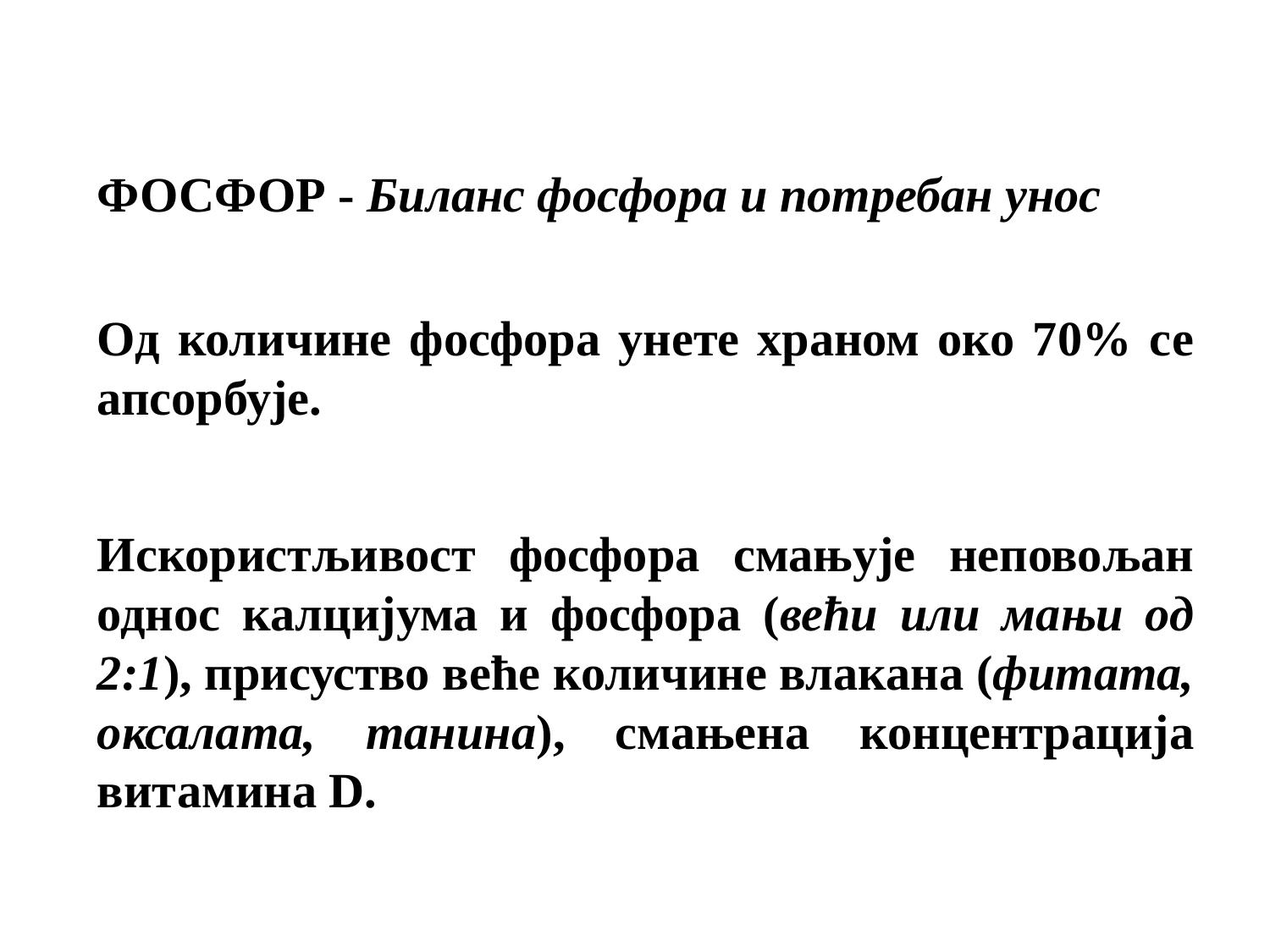

ФОСФОР - Биланс фосфора и потребан унос

Од количине фосфора унете храном око 70% се апсорбује.

Искористљивост фосфора смањује неповољан однос калцијума и фосфора (већи или мањи од 2:1), присуство веће количине влакана (фитата, оксалата, танина), смањена концентрација витамина D.